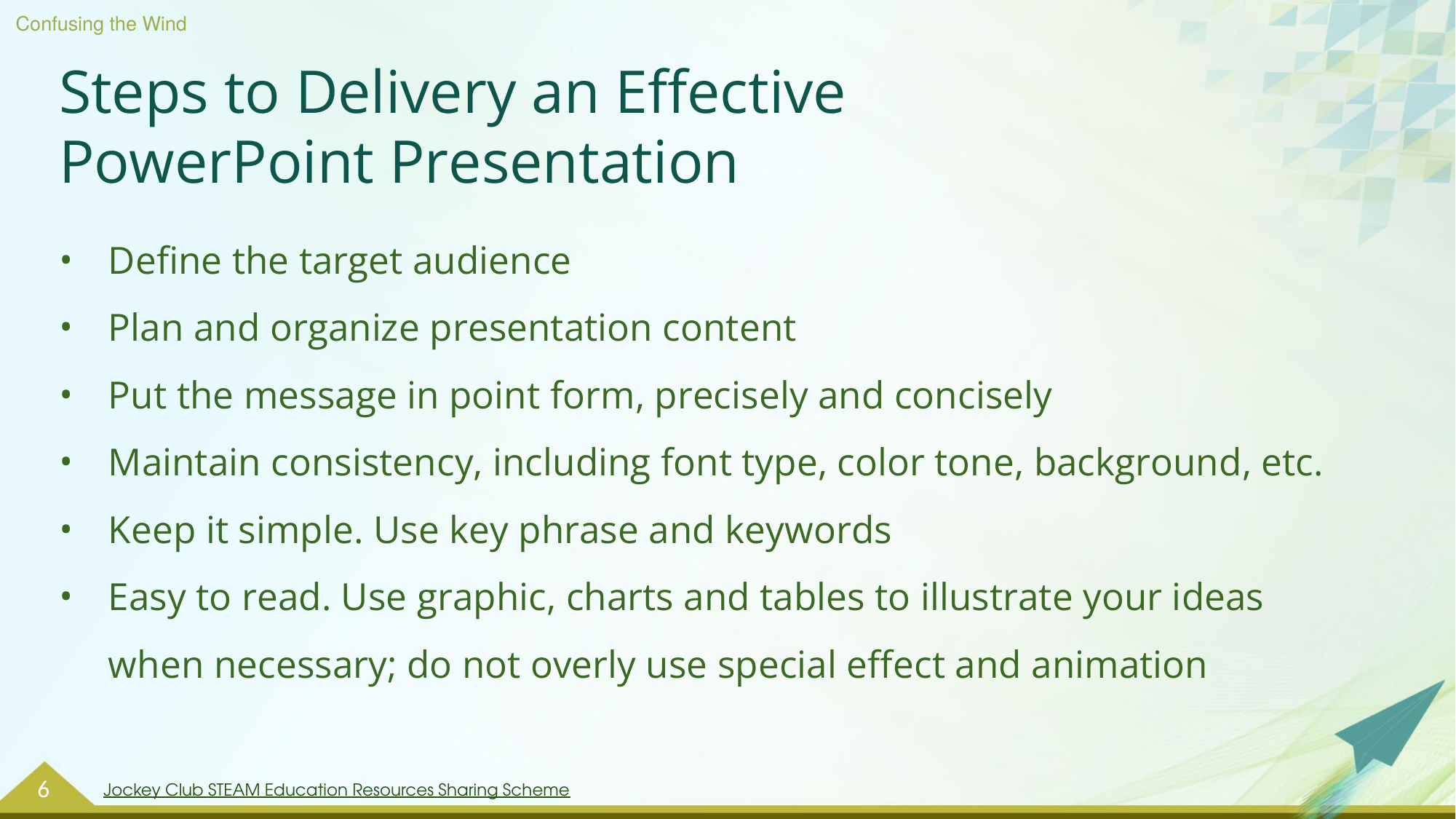

# Steps to Delivery an Effective PowerPoint Presentation
Define the target audience
Plan and organize presentation content
Put the message in point form, precisely and concisely
Maintain consistency, including font type, color tone, background, etc.
Keep it simple. Use key phrase and keywords
Easy to read. Use graphic, charts and tables to illustrate your ideas when necessary; do not overly use special effect and animation
6